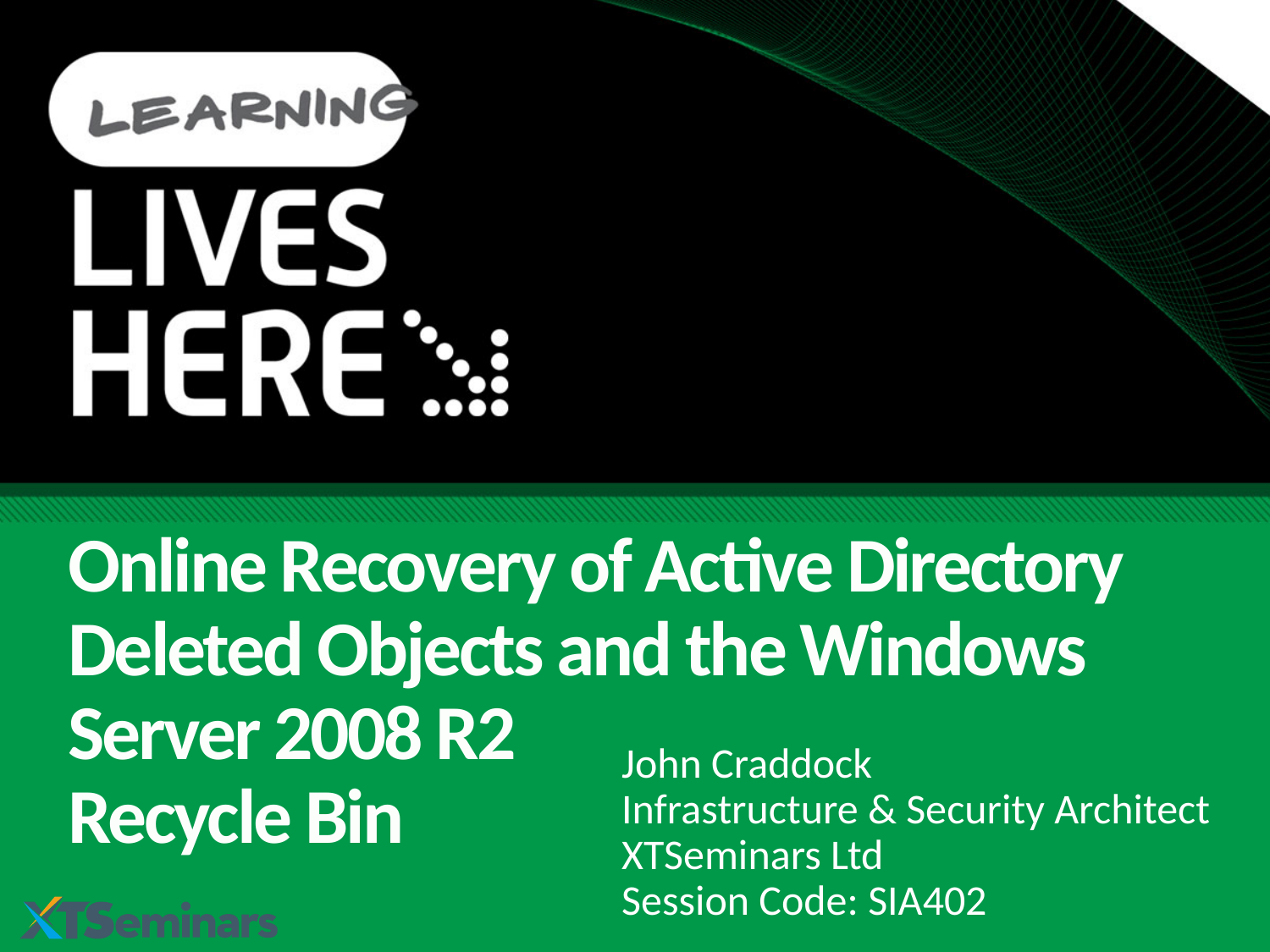

# Online Recovery of Active Directory Deleted Objects and the Windows Server 2008 R2 Recycle Bin
John Craddock
Infrastructure & Security Architect
XTSeminars Ltd
Session Code: SIA402